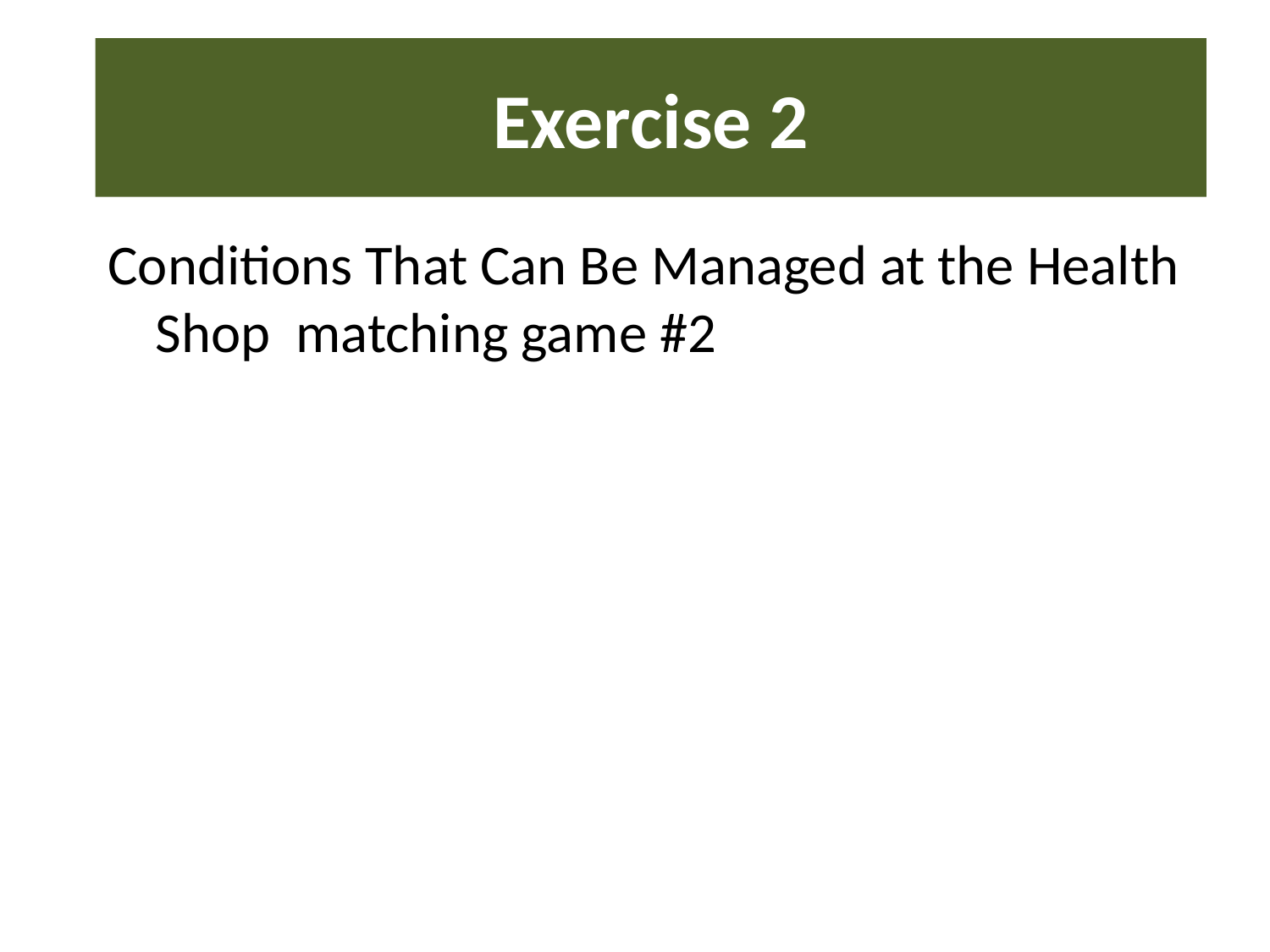

# Exercise 2
Conditions That Can Be Managed at the Health Shop  matching game #2